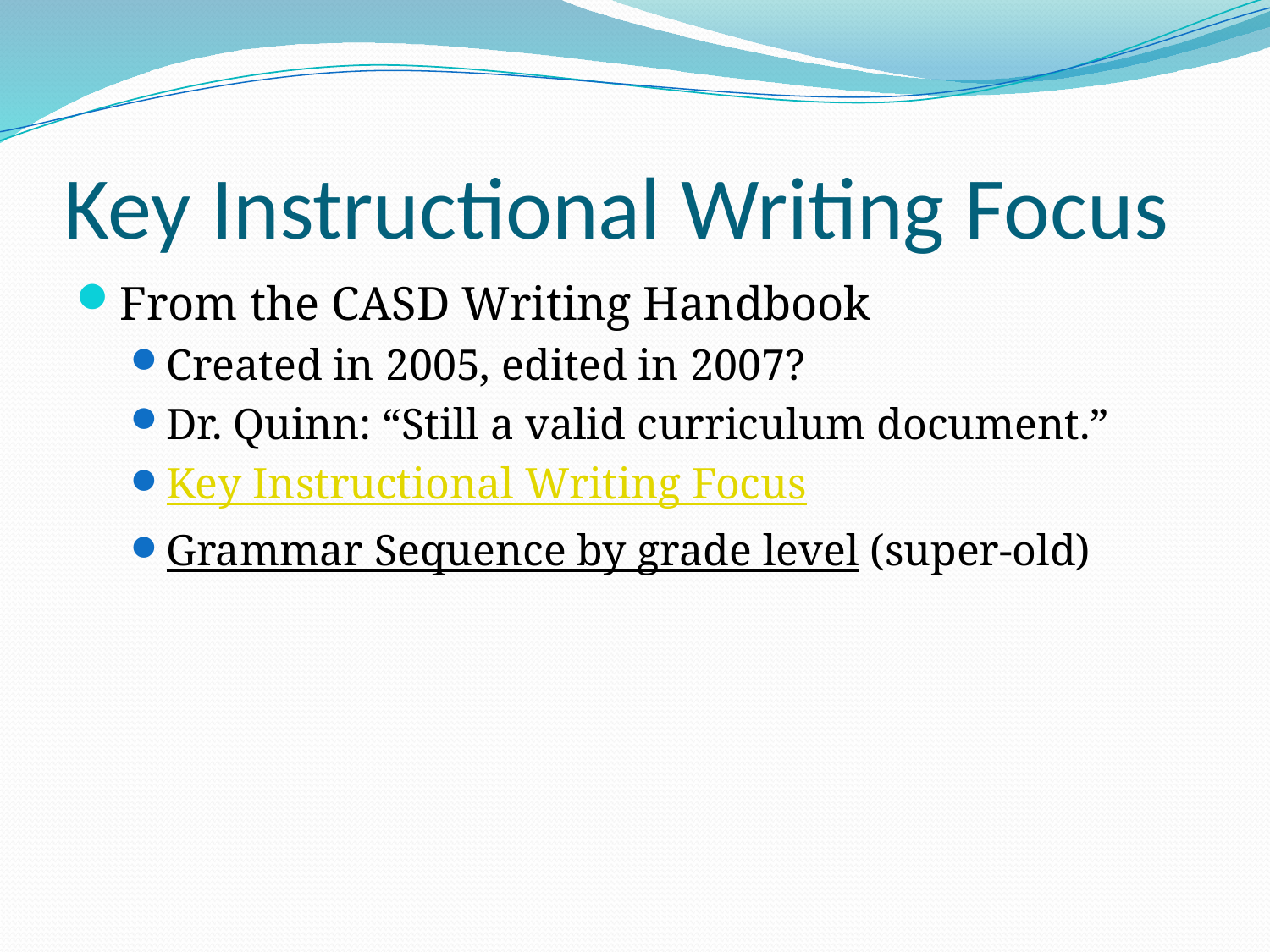

# Key Instructional Writing Focus
From the CASD Writing Handbook
Created in 2005, edited in 2007?
Dr. Quinn: “Still a valid curriculum document.”
Key Instructional Writing Focus
Grammar Sequence by grade level (super-old)